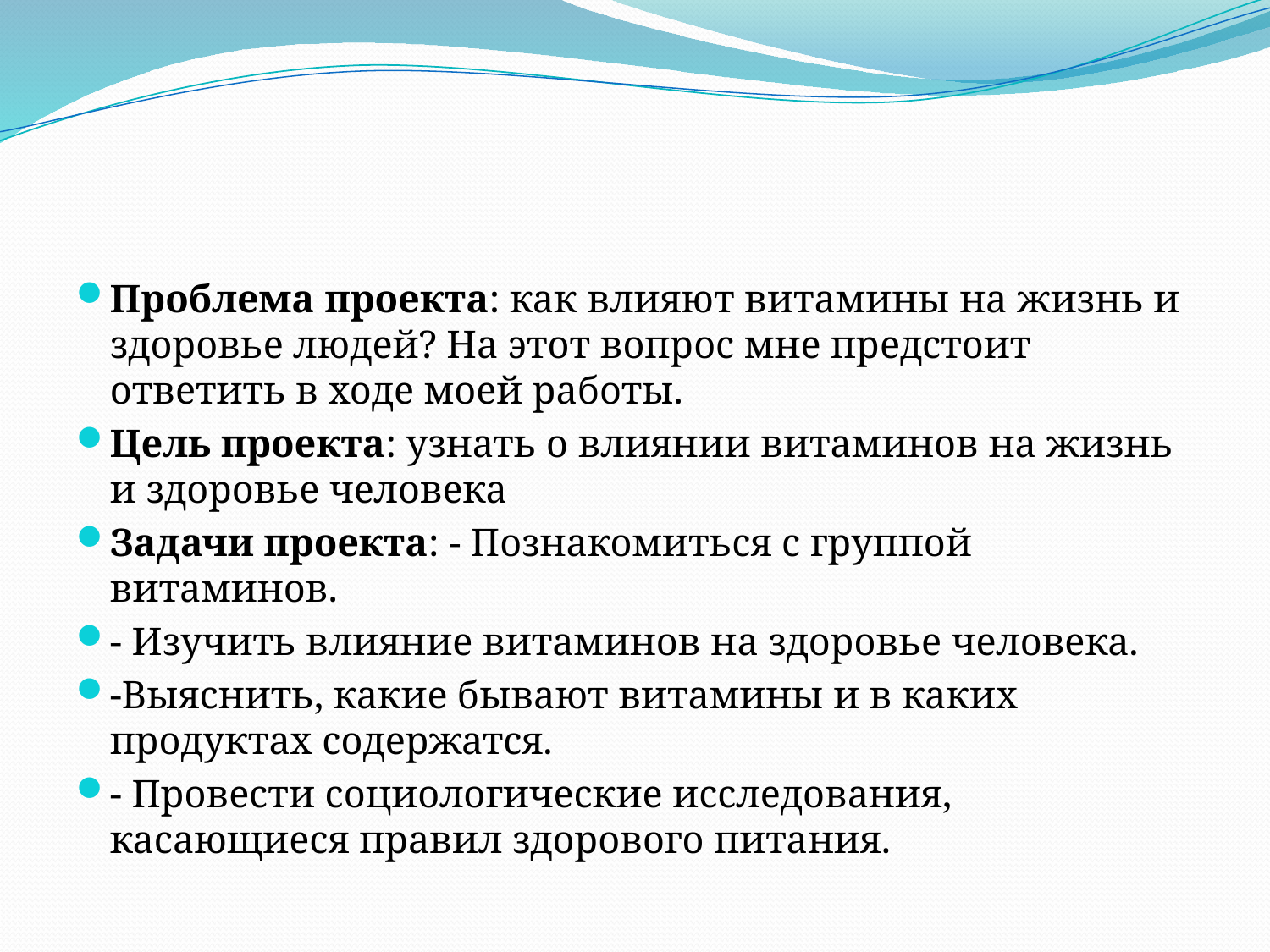

#
Проблема проекта: как влияют витамины на жизнь и здоровье людей? На этот вопрос мне предстоит ответить в ходе моей работы.
Цель проекта: узнать о влиянии витаминов на жизнь и здоровье человека
Задачи проекта: - Познакомиться с группой витаминов.
- Изучить влияние витаминов на здоровье человека.
-Выяснить, какие бывают витамины и в каких продуктах содержатся.
- Провести социологические исследования, касающиеся правил здорового питания.